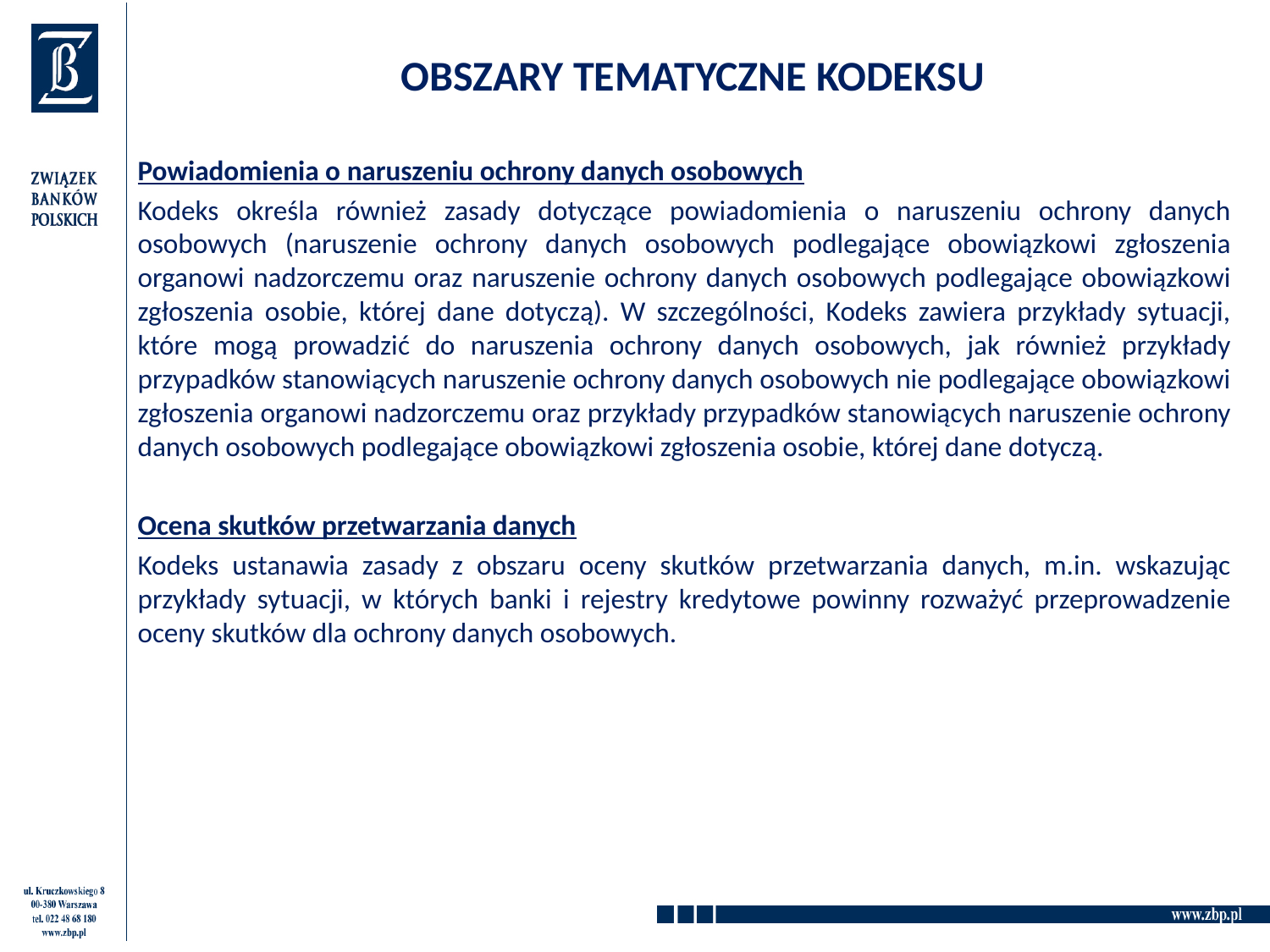

# OBSZARY TEMATYCZNE KODEKSU
Powiadomienia o naruszeniu ochrony danych osobowych
Kodeks określa również zasady dotyczące powiadomienia o naruszeniu ochrony danych osobowych (naruszenie ochrony danych osobowych podlegające obowiązkowi zgłoszenia organowi nadzorczemu oraz naruszenie ochrony danych osobowych podlegające obowiązkowi zgłoszenia osobie, której dane dotyczą). W szczególności, Kodeks zawiera przykłady sytuacji, które mogą prowadzić do naruszenia ochrony danych osobowych, jak również przykłady przypadków stanowiących naruszenie ochrony danych osobowych nie podlegające obowiązkowi zgłoszenia organowi nadzorczemu oraz przykłady przypadków stanowiących naruszenie ochrony danych osobowych podlegające obowiązkowi zgłoszenia osobie, której dane dotyczą.

Ocena skutków przetwarzania danych
Kodeks ustanawia zasady z obszaru oceny skutków przetwarzania danych, m.in. wskazując przykłady sytuacji, w których banki i rejestry kredytowe powinny rozważyć przeprowadzenie oceny skutków dla ochrony danych osobowych.